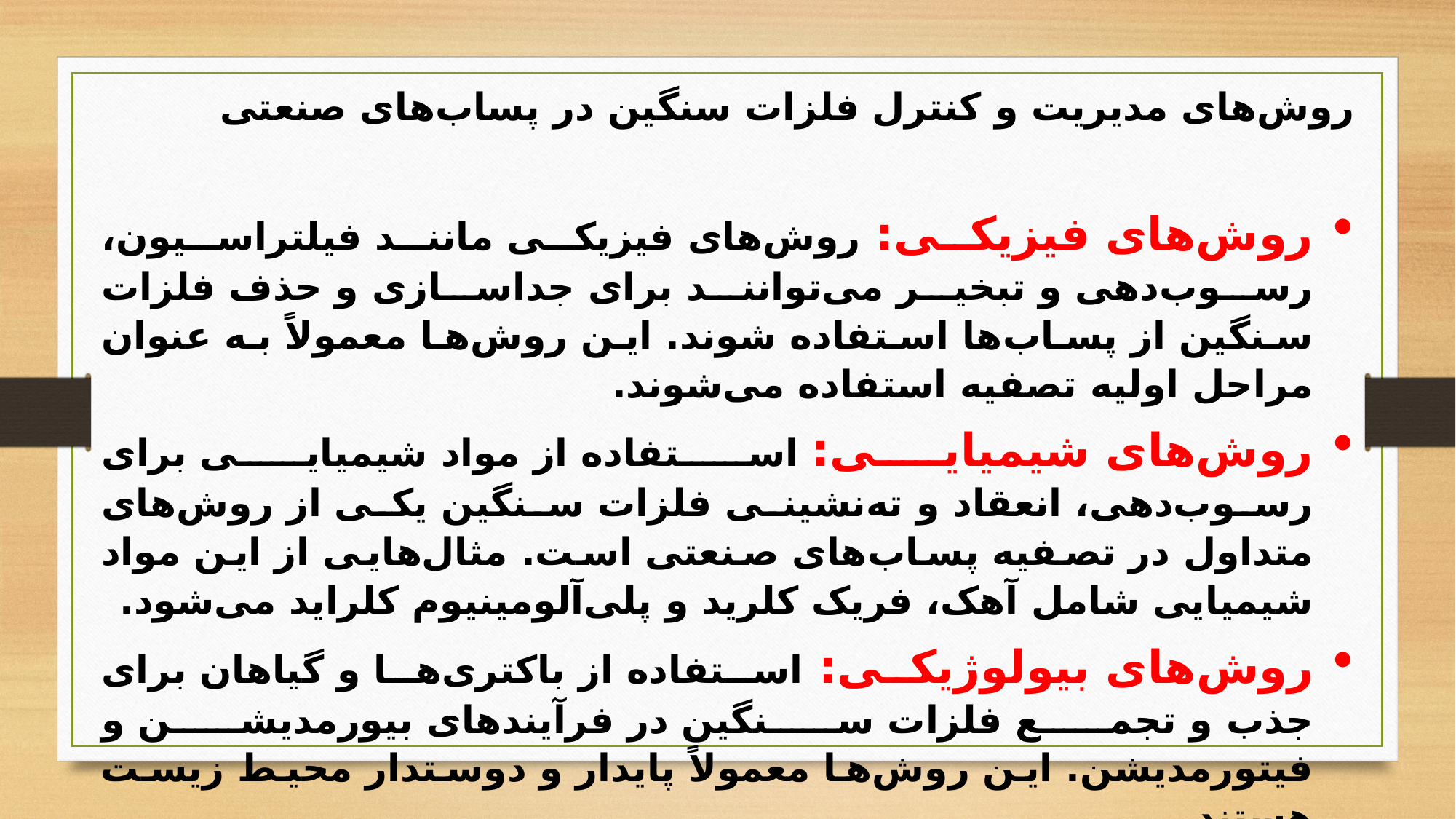

روش‌های مدیریت و کنترل فلزات سنگین در پساب‌های صنعتی

روش‌های فیزیکی: روش‌های فیزیکی مانند فیلتراسیون، رسوب‌دهی و تبخیر می‌توانند برای جداسازی و حذف فلزات سنگین از پساب‌ها استفاده شوند. این روش‌ها معمولاً به عنوان مراحل اولیه تصفیه استفاده می‌شوند.
روش‌های شیمیایی: استفاده از مواد شیمیایی برای رسوب‌دهی، انعقاد و ته‌نشینی فلزات سنگین یکی از روش‌های متداول در تصفیه پساب‌های صنعتی است. مثال‌هایی از این مواد شیمیایی شامل آهک، فریک کلرید و پلی‌آلومینیوم کلراید می‌شود.
روش‌های بیولوژیکی: استفاده از باکتری‌ها و گیاهان برای جذب و تجمع فلزات سنگین در فرآیندهای بیورمدیشن و فیتورمدیشن. این روش‌ها معمولاً پایدار و دوستدار محیط زیست هستند.